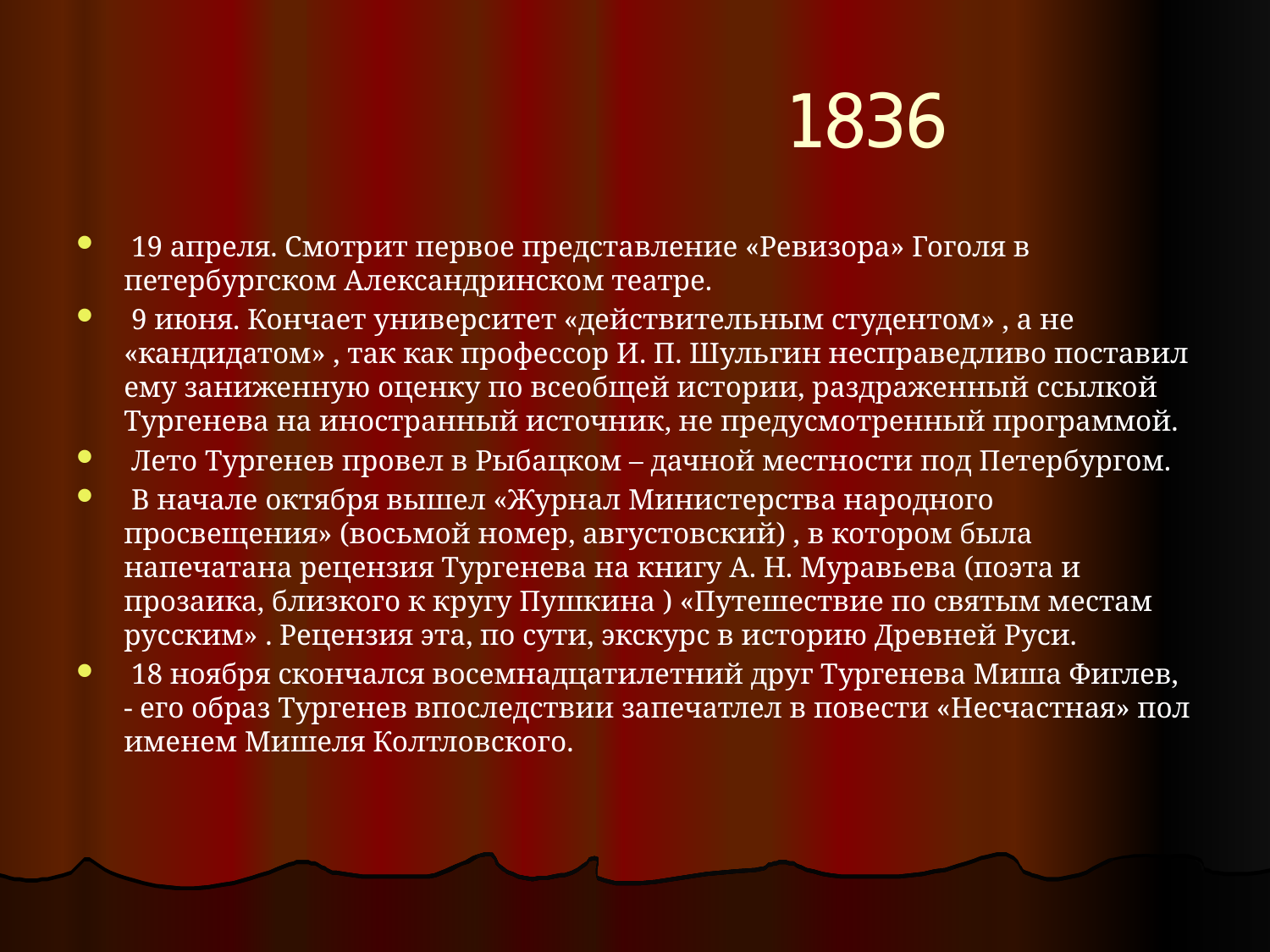

# 1836
 19 апреля. Смотрит первое представление «Ревизора» Гоголя в петербургском Александринском театре.
 9 июня. Кончает университет «действительным студентом» , а не «кандидатом» , так как профессор И. П. Шульгин несправедливо поставил ему заниженную оценку по всеобщей истории, раздраженный ссылкой Тургенева на иностранный источник, не предусмотренный программой.
 Лето Тургенев провел в Рыбацком – дачной местности под Петербургом.
 В начале октября вышел «Журнал Министерства народного просвещения» (восьмой номер, августовский) , в котором была напечатана рецензия Тургенева на книгу А. Н. Муравьева (поэта и прозаика, близкого к кругу Пушкина ) «Путешествие по святым местам русским» . Рецензия эта, по сути, экскурс в историю Древней Руси.
 18 ноября скончался восемнадцатилетний друг Тургенева Миша Фиглев, - его образ Тургенев впоследствии запечатлел в повести «Несчастная» пол именем Мишеля Колтловского.